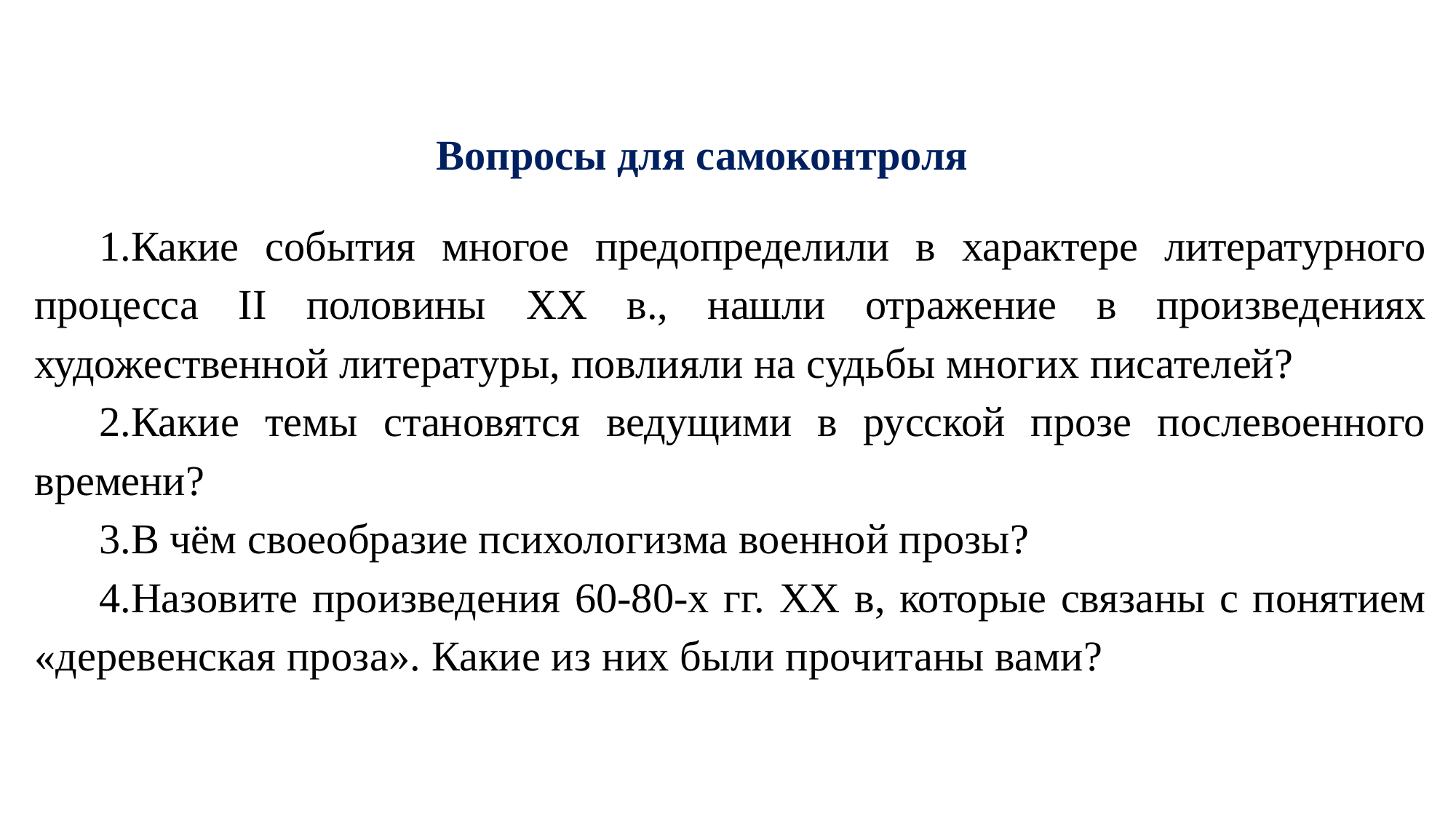

Вопросы для самоконтроля
Какие события многое предопределили в характере литературного процесса II половины XX в., нашли отражение в произведениях художественной литературы, повлияли на судьбы многих писателей?
Какие темы становятся ведущими в русской прозе послевоенного времени?
В чём своеобразие психологизма военной прозы?
Назовите произведения 60-80-х гг. XX в, которые связаны с понятием «деревенская проза». Какие из них были прочитаны вами?